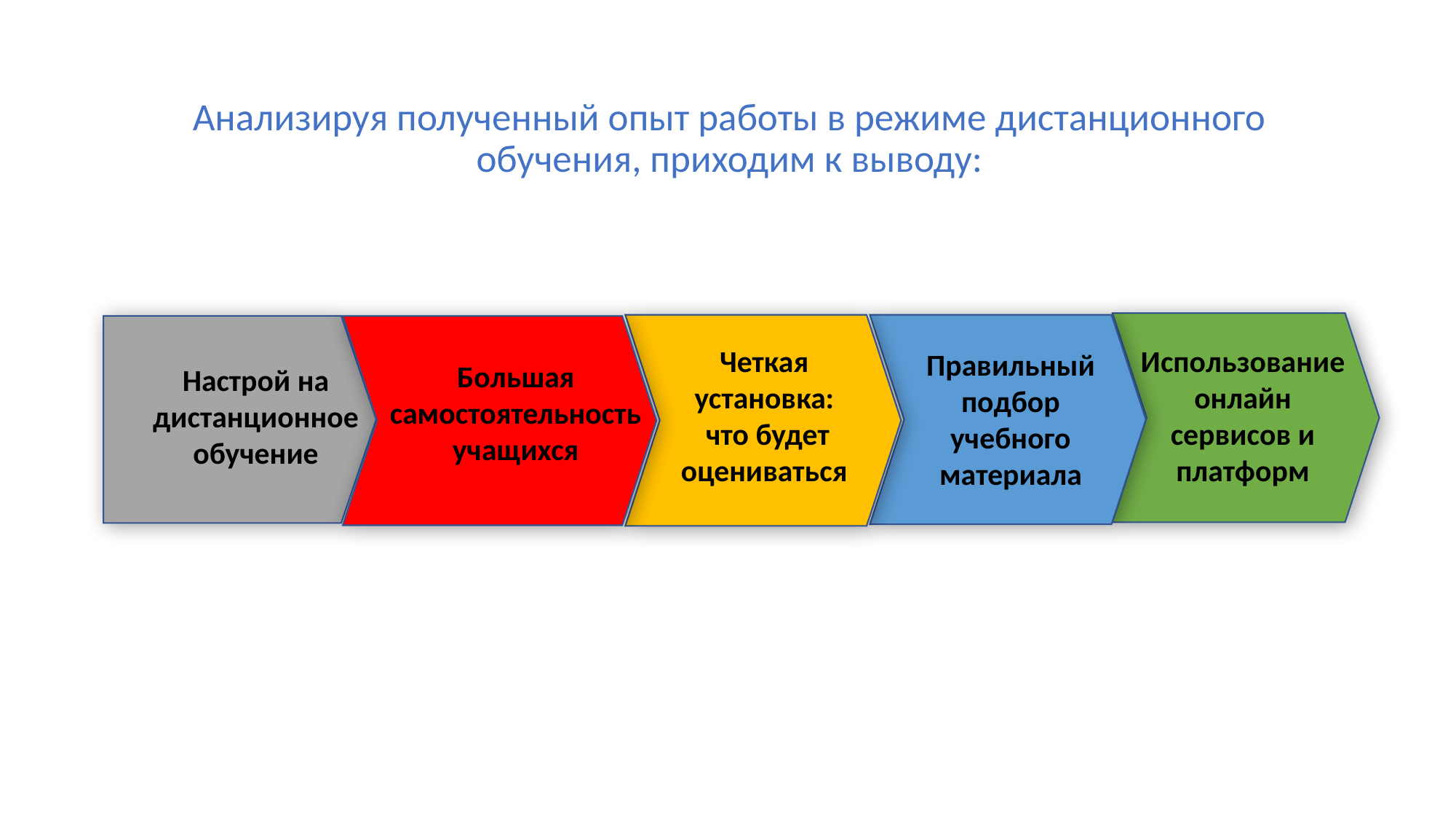

# Анализируя полученный опыт работы в режиме дистанционного обучения, приходим к выводу:

Использование онлайн сервисов и платформ
Четкая установка:
 что будет оцениваться
Правильный подбор учебного материала
Большая самостоятельность учащихся
Настрой на дистанционное обучение